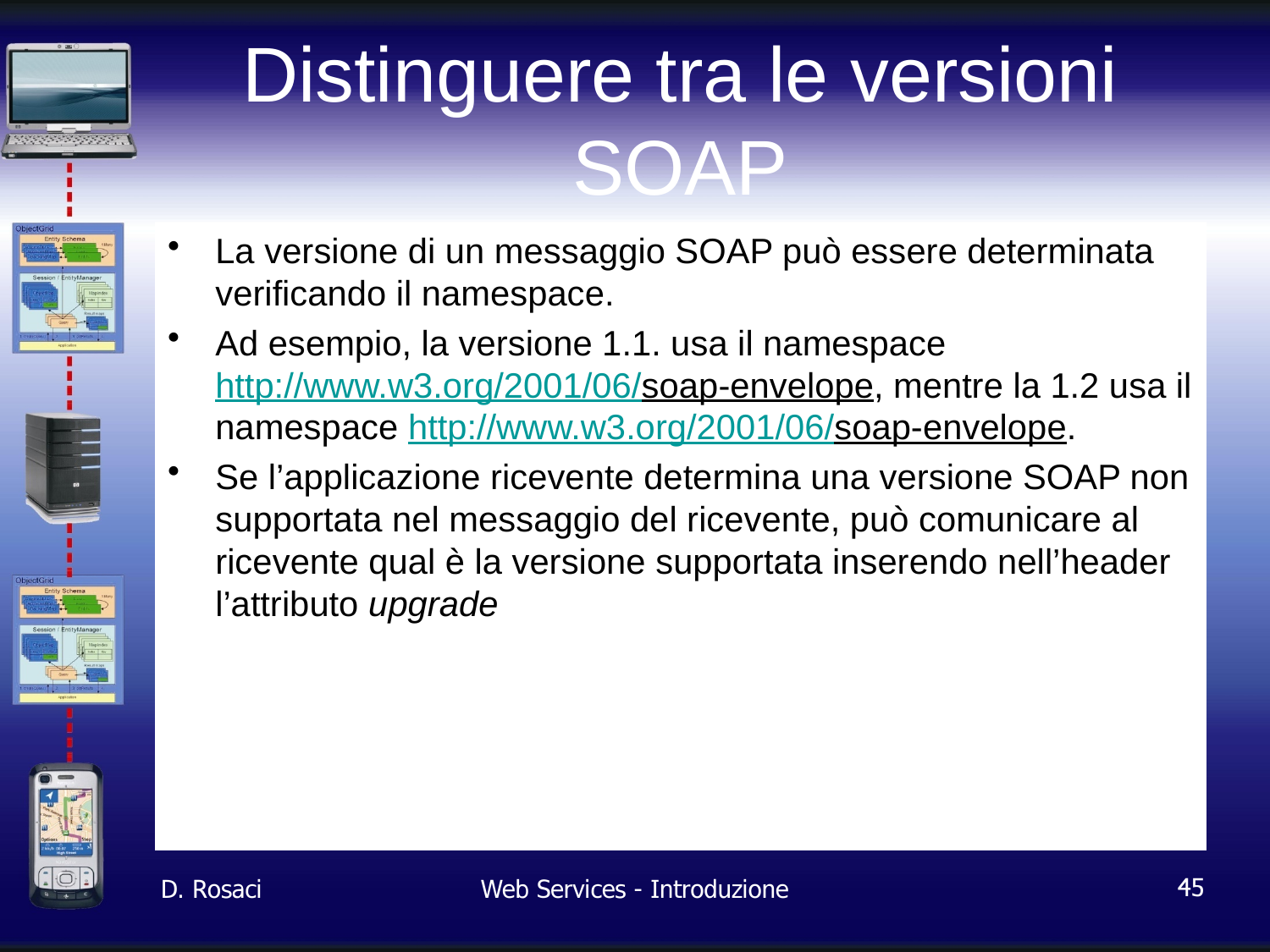

# Distinguere tra le versioni SOAP
La versione di un messaggio SOAP può essere determinata verificando il namespace.
Ad esempio, la versione 1.1. usa il namespace http://www.w3.org/2001/06/soap-envelope, mentre la 1.2 usa il namespace http://www.w3.org/2001/06/soap-envelope.
Se l’applicazione ricevente determina una versione SOAP non supportata nel messaggio del ricevente, può comunicare al ricevente qual è la versione supportata inserendo nell’header l’attributo upgrade
D. Rosaci
Web Services - Introduzione